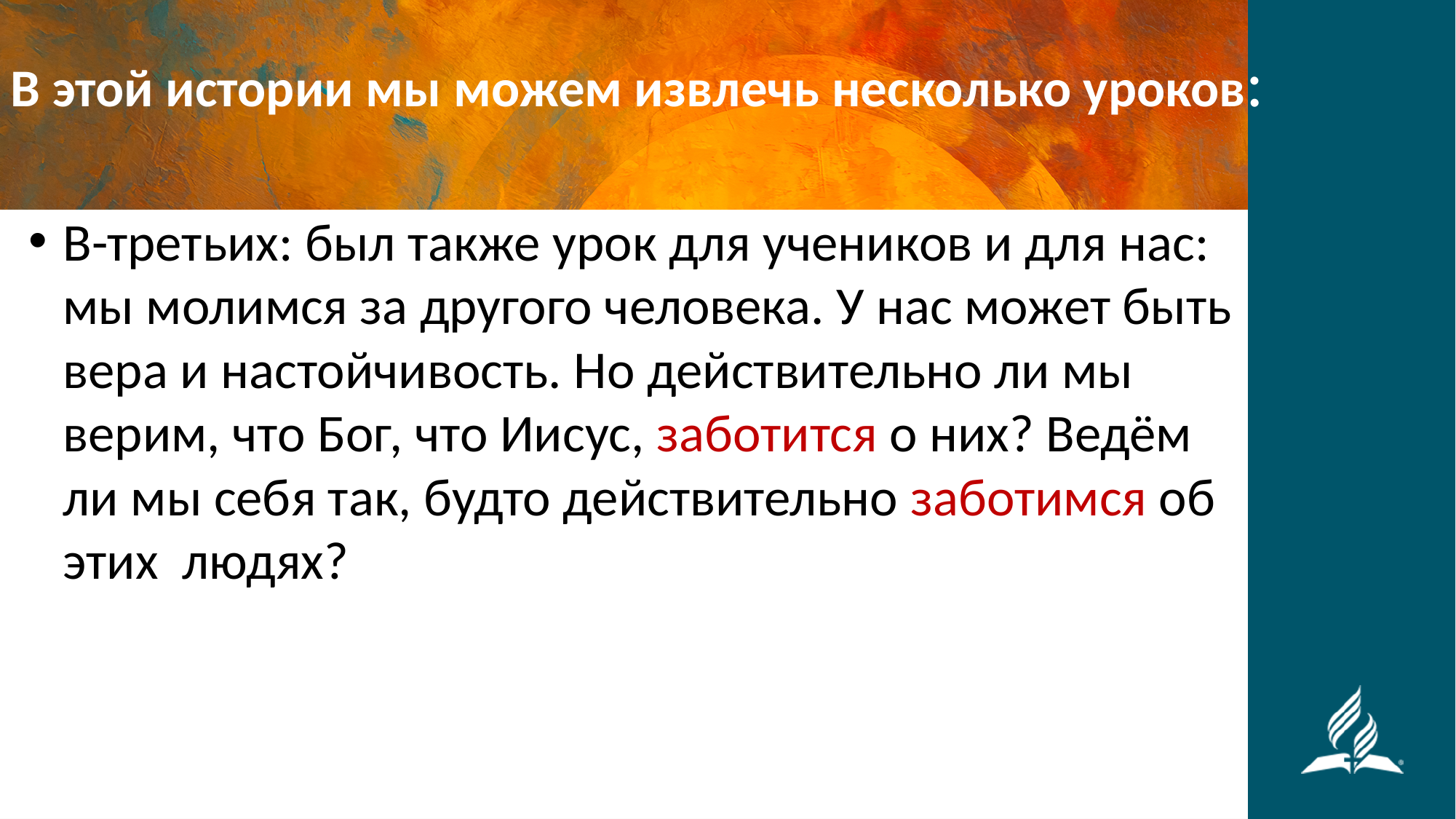

#
В этой истории мы можем извлечь несколько уроков:
В-третьих: был также урок для учеников и для нас: мы молимся за другого человека. У нас может быть вера и настойчивость. Но действительно ли мы верим, что Бог, что Иисус, заботится о них? Ведём ли мы себя так, будто действительно заботимся об этих  людях?